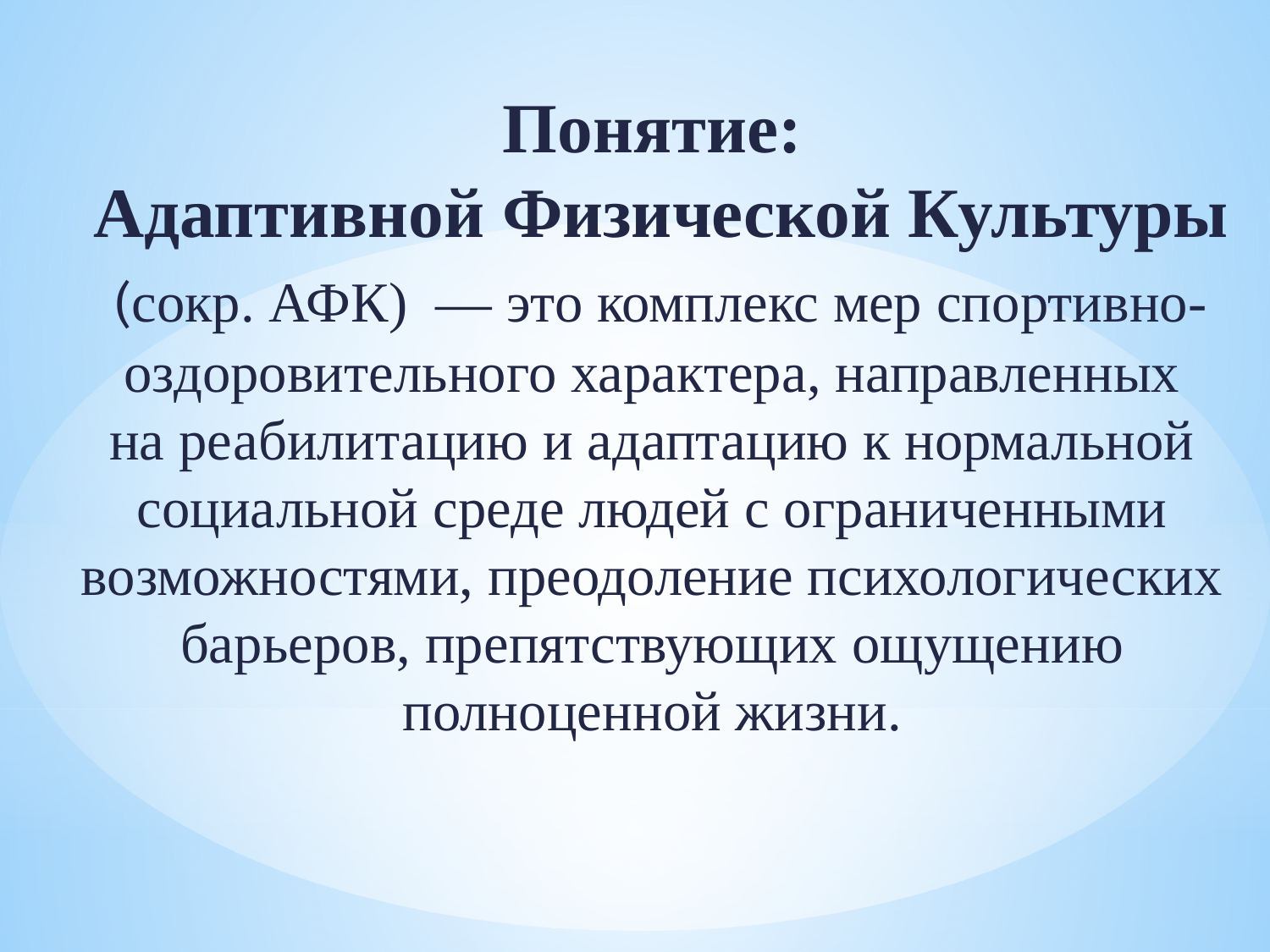

Понятие:
 Адаптивной Физической Культуры
 (сокр. АФК)  — это комплекс мер спортивно-оздоровительного характера, направленных на реабилитацию и адаптацию к нормальной социальной среде людей с ограниченными возможностями, преодоление психологических барьеров, препятствующих ощущению полноценной жизни.